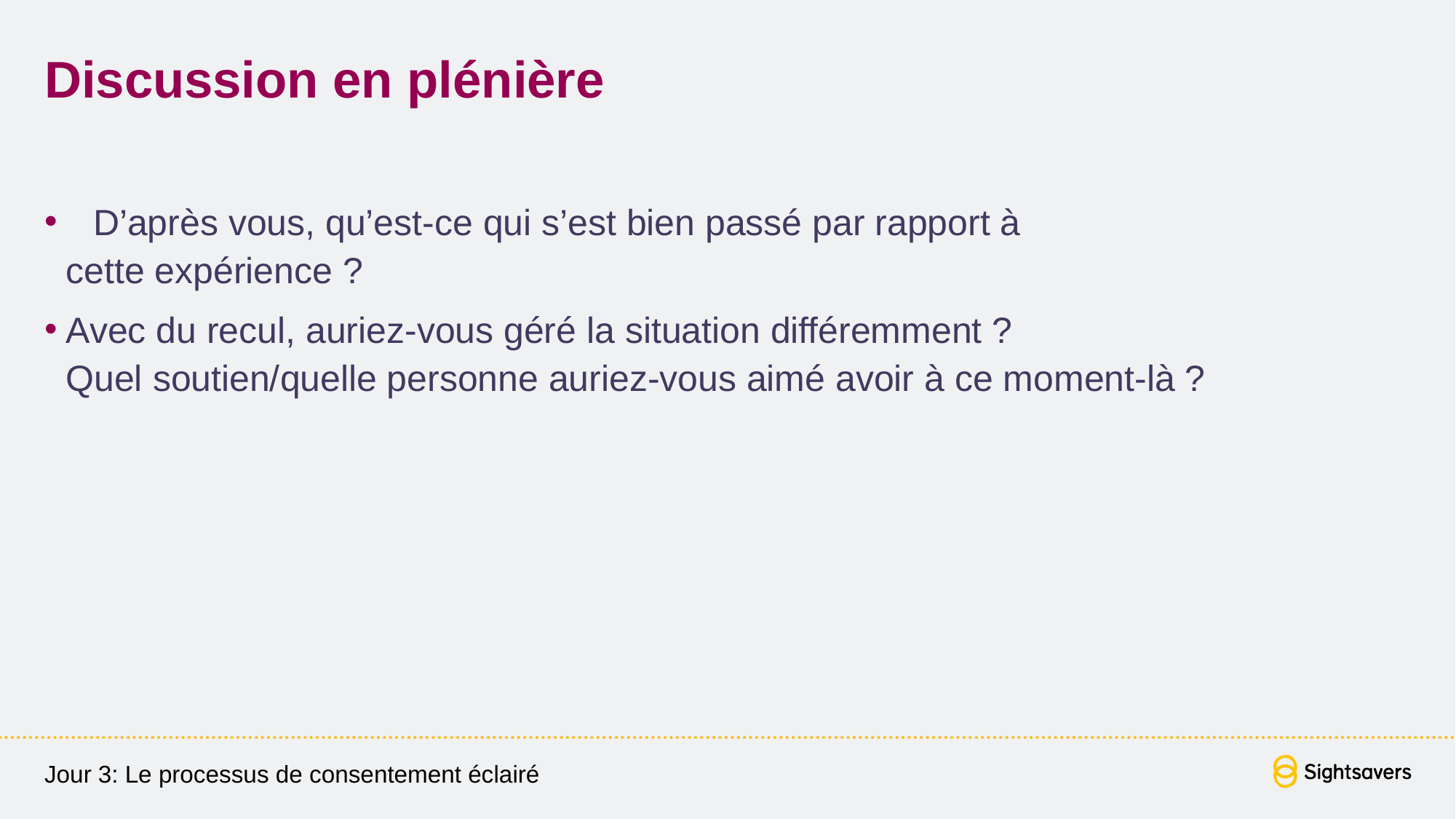

# Discussion en plénière
	D’après vous, qu’est-ce qui s’est bien passé par rapport à
cette expérience ?
Avec du recul, auriez-vous géré la situation différemment ?
Quel soutien/quelle personne auriez-vous aimé avoir à ce moment-là ?

Jour 3: Le processus de consentement éclairé